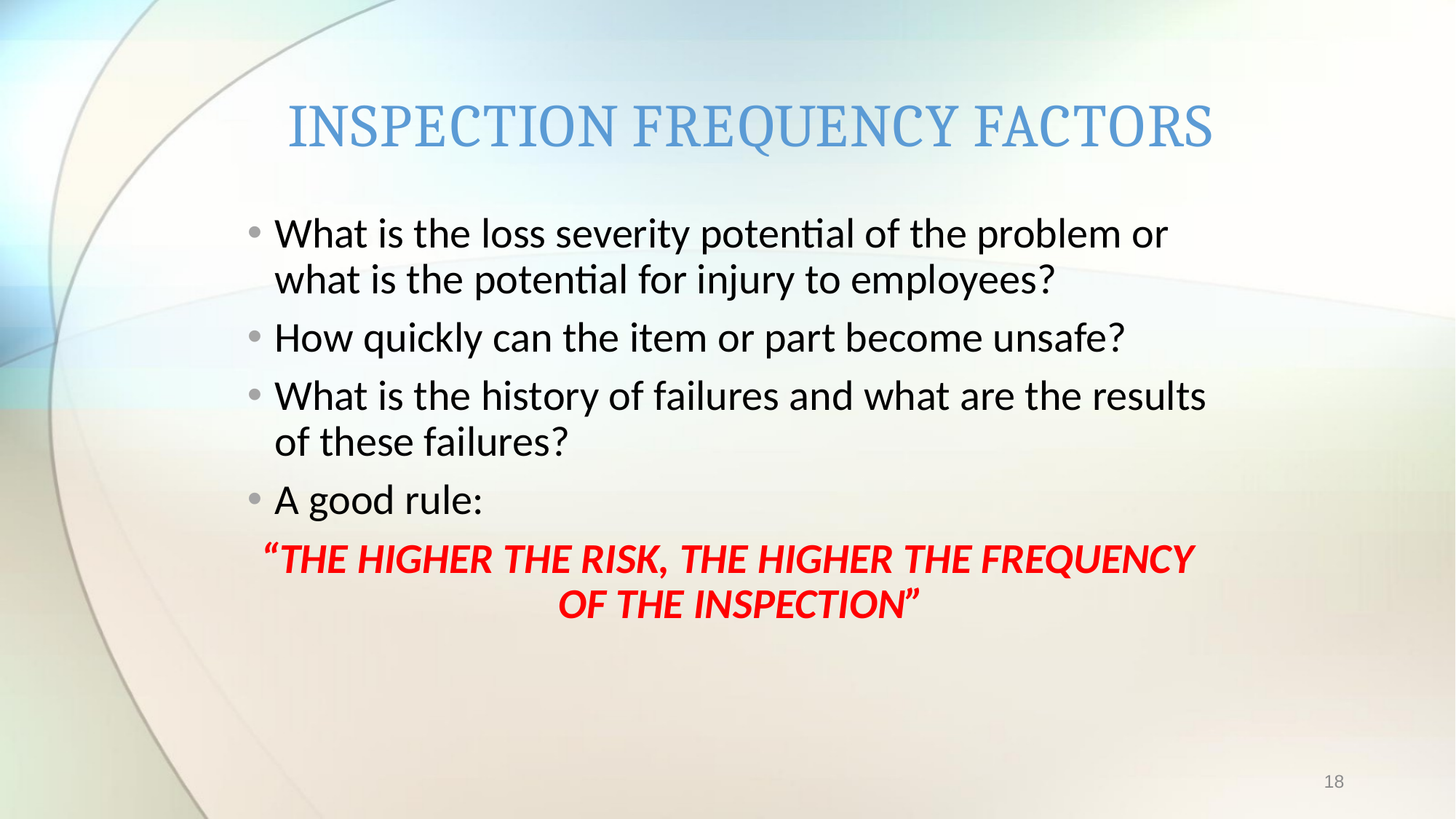

# INSPECTION FREQUENCY FACTORS
What is the loss severity potential of the problem or what is the potential for injury to employees?
How quickly can the item or part become unsafe?
What is the history of failures and what are the results of these failures?
A good rule:
“THE HIGHER THE RISK, THE HIGHER THE FREQUENCY OF THE INSPECTION”
18